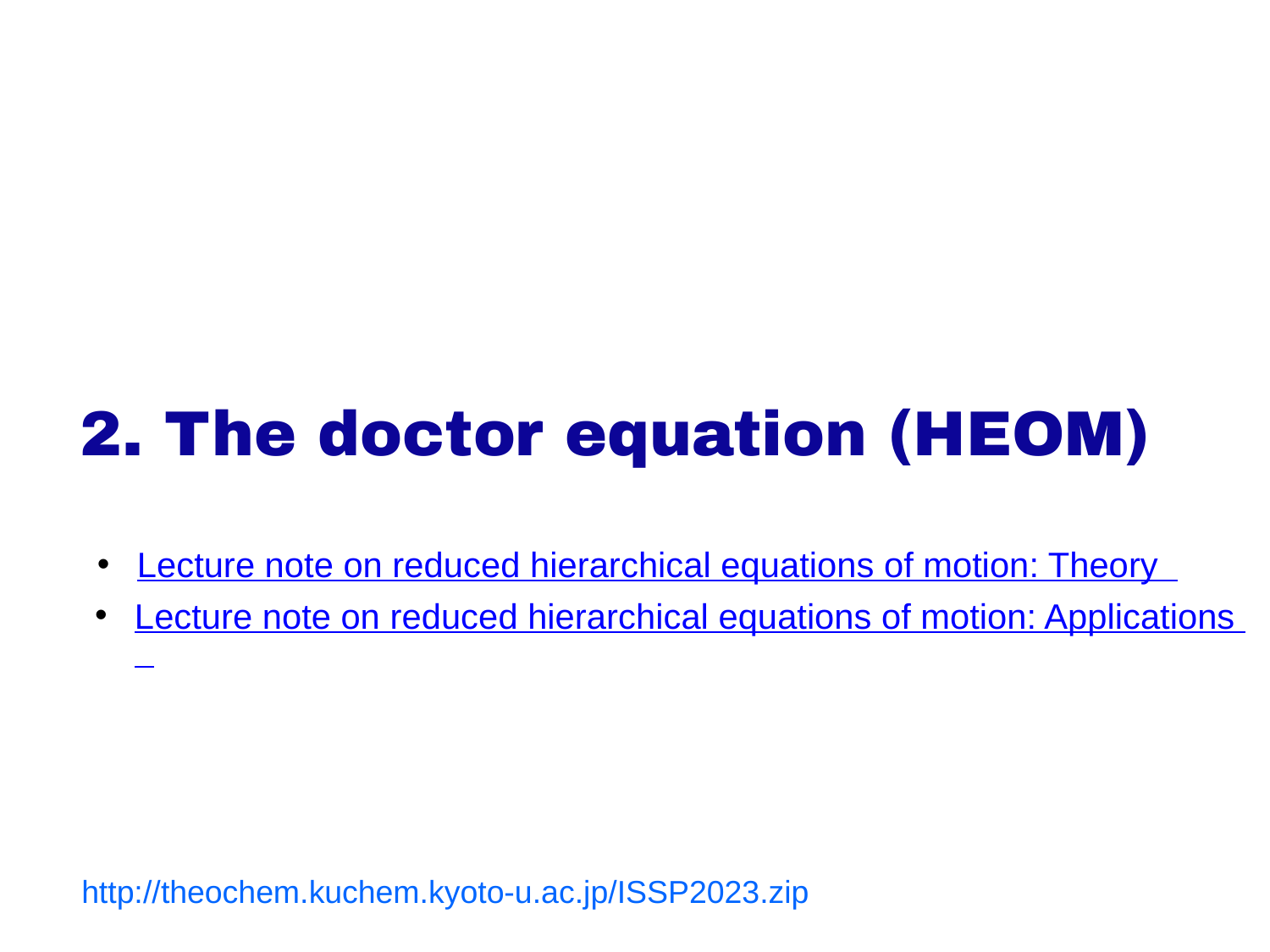

# 2. The doctor equation (HEOM)
Lecture note on reduced hierarchical equations of motion: Theory
Lecture note on reduced hierarchical equations of motion: Applications
http://theochem.kuchem.kyoto-u.ac.jp/ISSP2023.zip